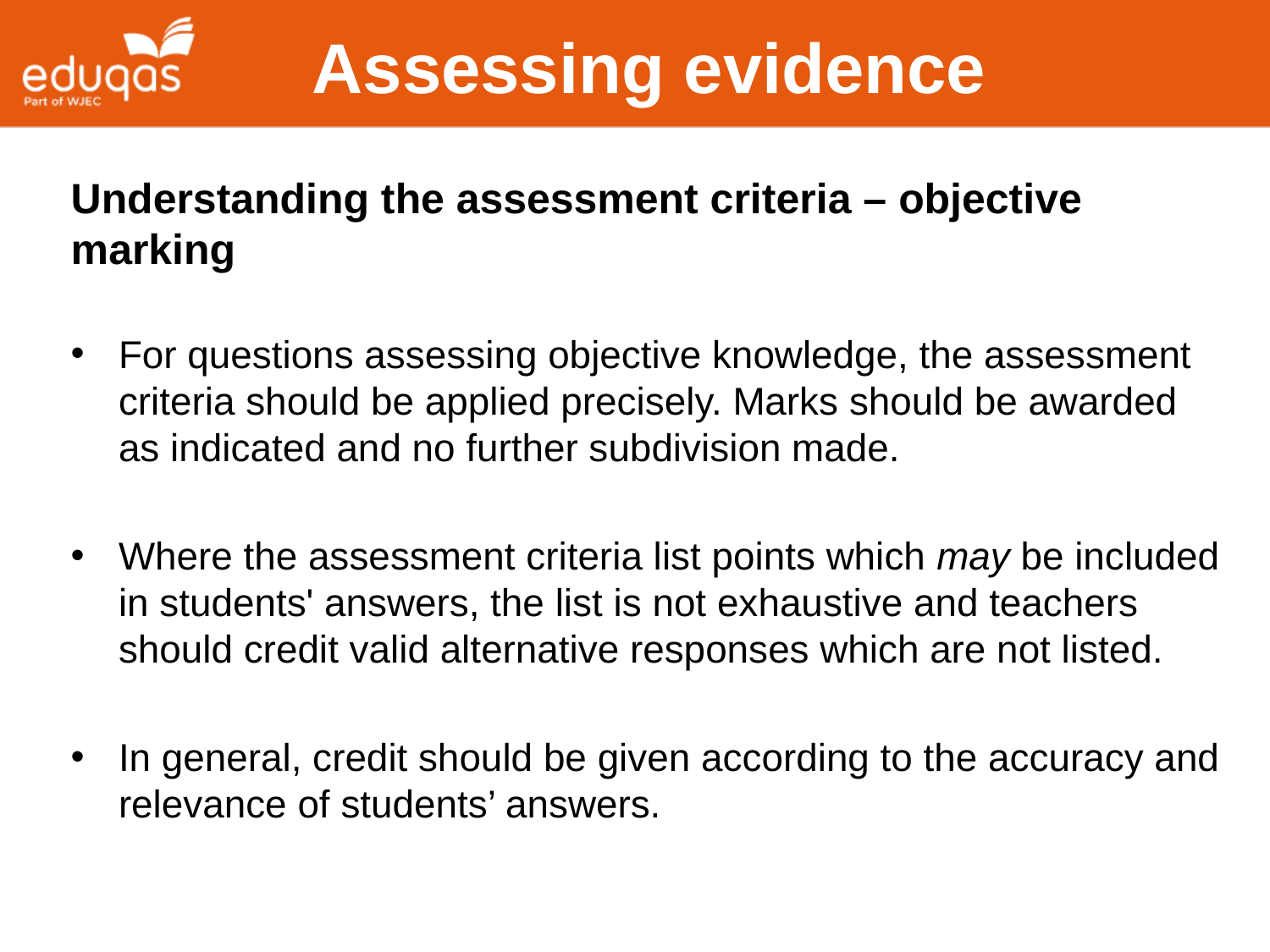

Assessing evidence
Understanding the assessment criteria – objective marking

For questions assessing objective knowledge, the assessment criteria should be applied precisely. Marks should be awarded as indicated and no further subdivision made.

Where the assessment criteria list points which may be included in students' answers, the list is not exhaustive and teachers should credit valid alternative responses which are not listed.

In general, credit should be given according to the accuracy and relevance of students’ answers.